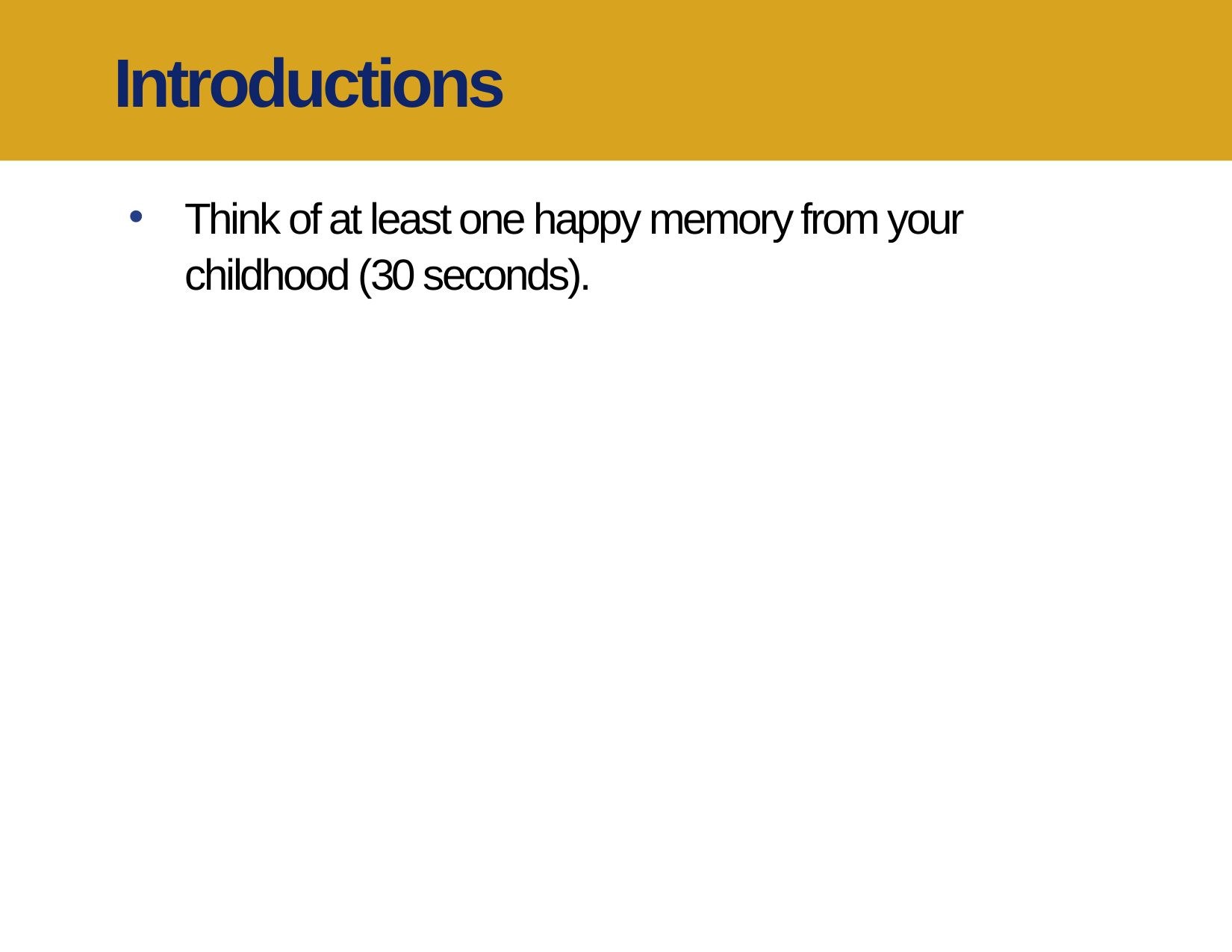

Introductions
Think of at least one happy memory from your childhood (30 seconds).